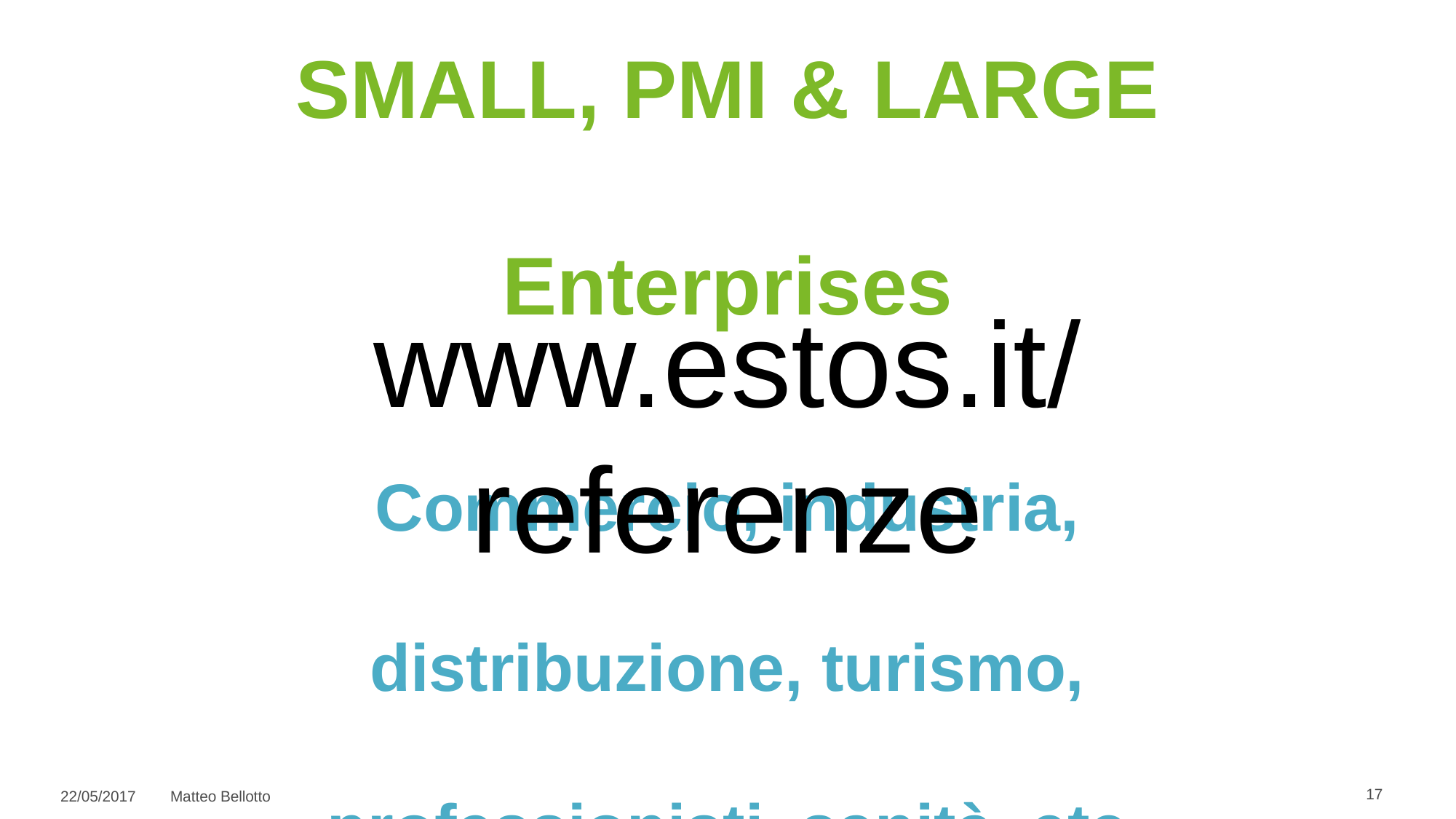

# SMALL, PMI & LARGE Enterprises
www.estos.it/referenze
Commercio, industria, distribuzione, turismo, professionisti, sanità, etc
17
22/05/2017
Matteo Bellotto